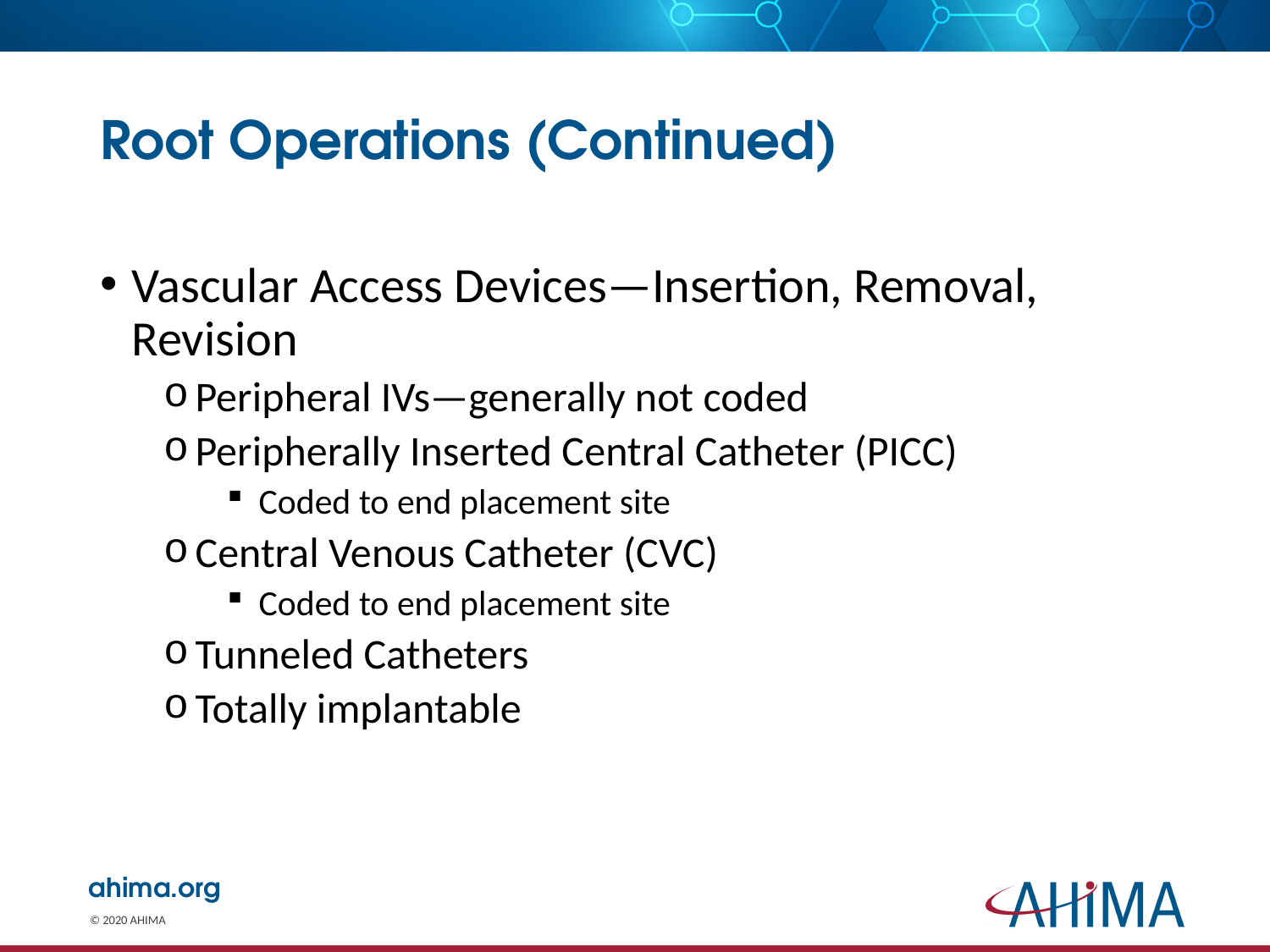

# Root Operations (Continued)
Vascular Access Devices—Insertion, Removal, Revision
Peripheral IVs—generally not coded
Peripherally Inserted Central Catheter (PICC)
Coded to end placement site
Central Venous Catheter (CVC)
Coded to end placement site
Tunneled Catheters
Totally implantable